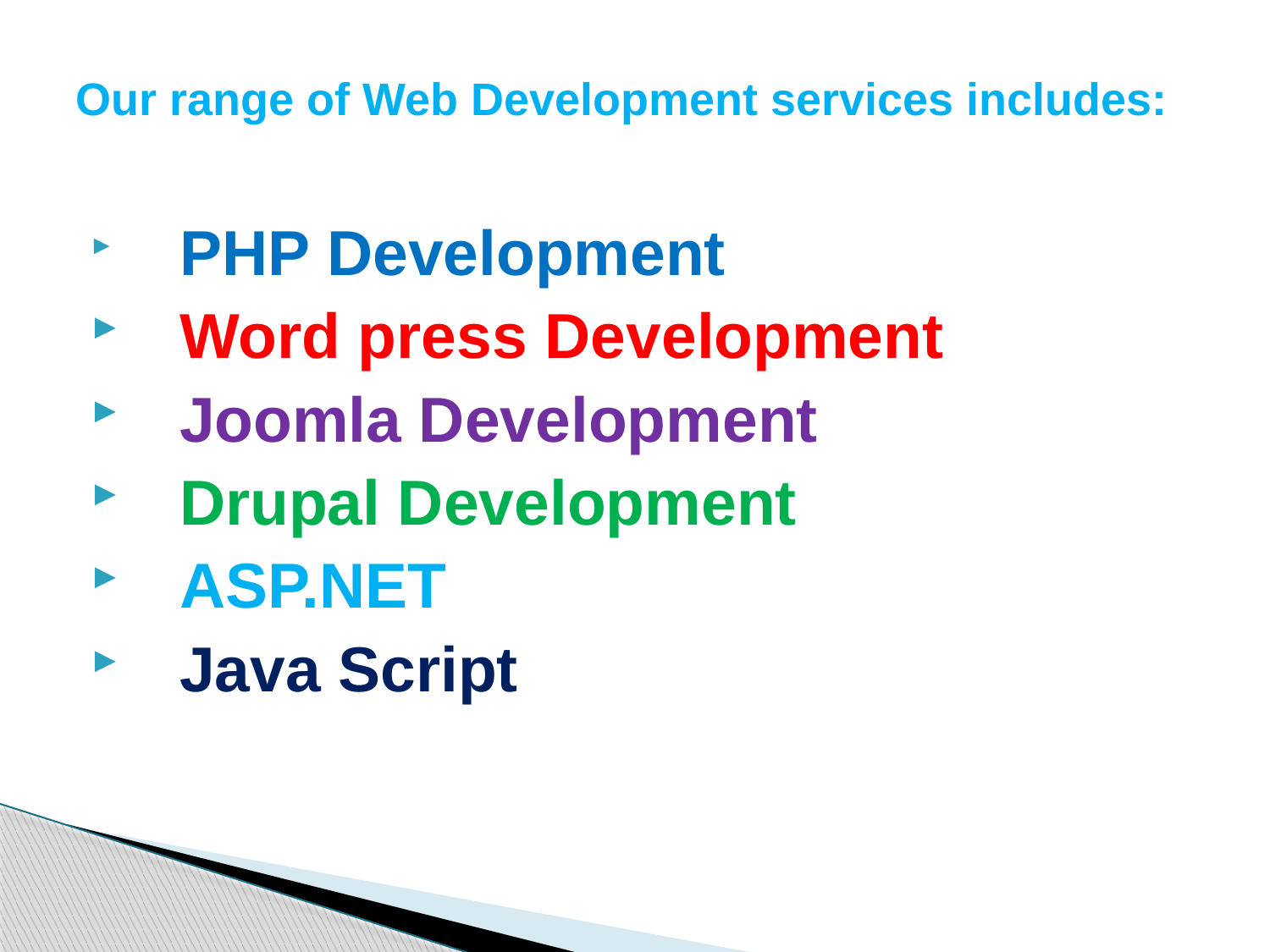

# Our range of Web Development services includes:
    PHP Development
   Word press Development
   Joomla Development
   Drupal Development
   ASP.NET
   Java Script